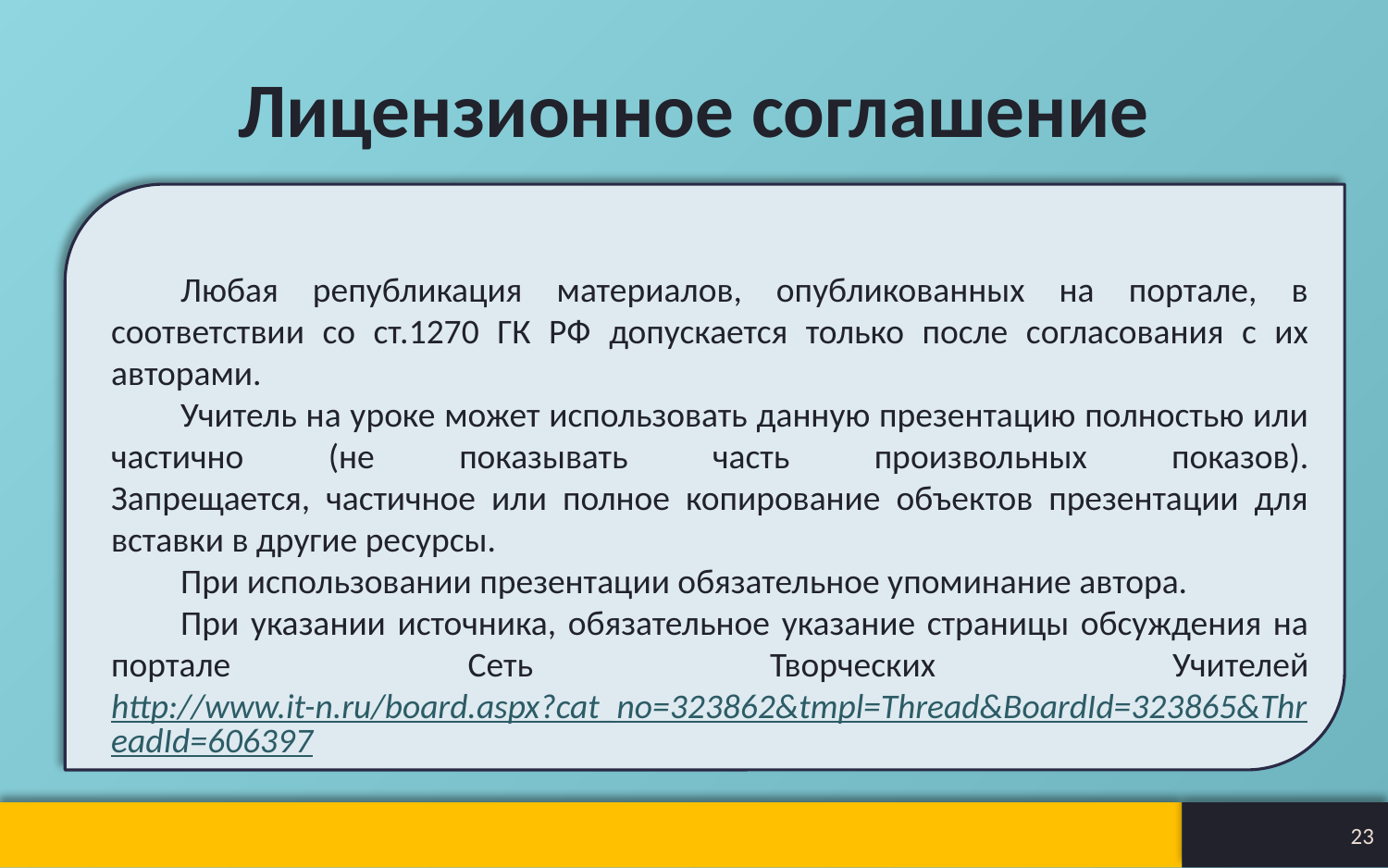

# Лицензионное соглашение

Любая републикация материалов, опубликованных на портале, в соответствии со ст.1270 ГК РФ допускается только после согласования с их авторами.
Учитель на уроке может использовать данную презентацию полностью или частично (не показывать часть произвольных показов).
Запрещается, частичное или полное копирование объектов презентации для вставки в другие ресурсы.
При использовании презентации обязательное упоминание автора.
При указании источника, обязательное указание страницы обсуждения на портале Сеть Творческих Учителей http://www.it-n.ru/board.aspx?cat_no=323862&tmpl=Thread&BoardId=323865&ThreadId=606397
23